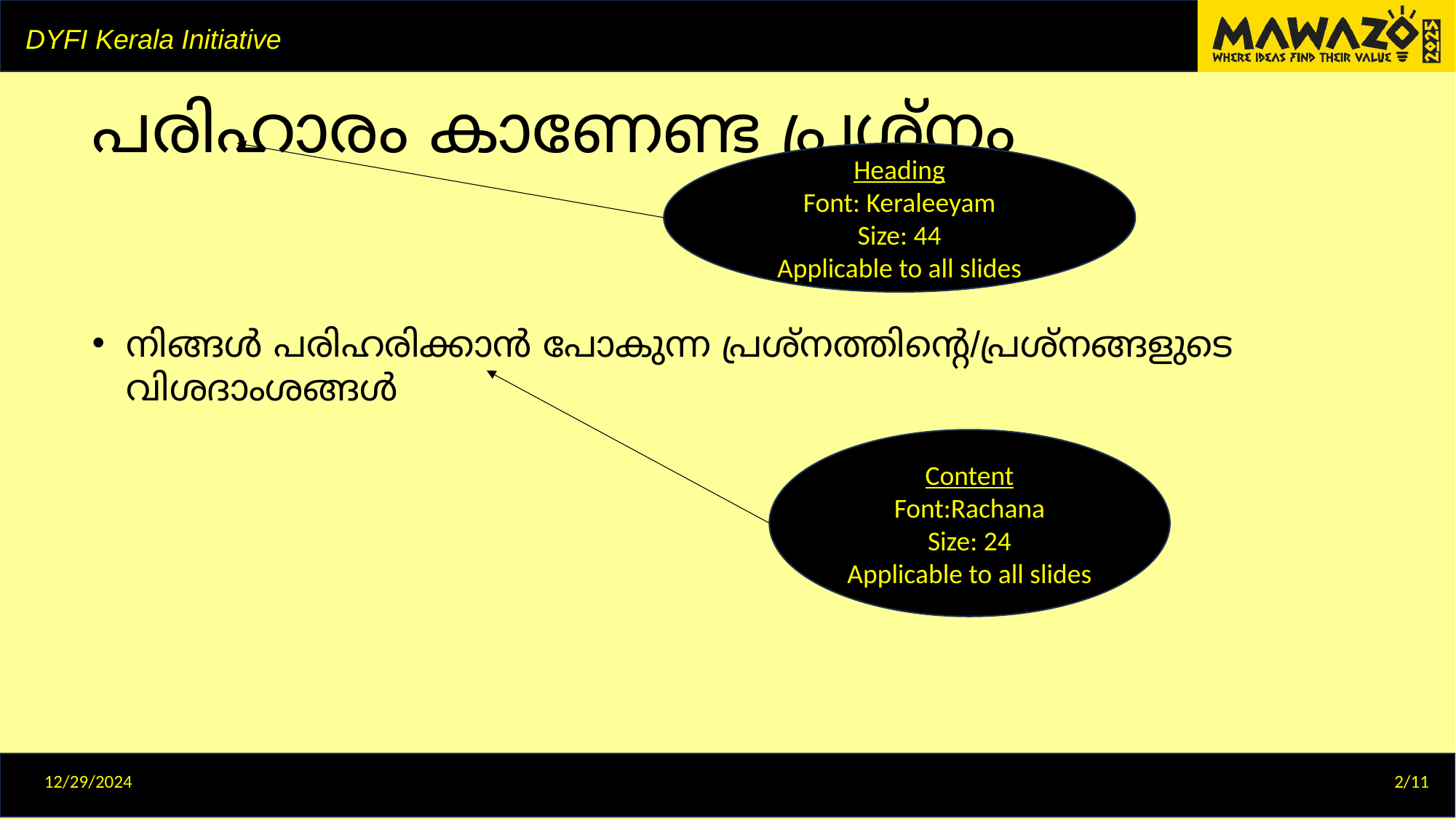

# പരിഹാരം കാണേണ്ട പ്രശ്നം
Heading
Font: Keraleeyam
Size: 44
Applicable to all slides
നിങ്ങൾ പരിഹരിക്കാൻ പോകുന്ന പ്രശ്നത്തിന്റെ/പ്രശ്നങ്ങളുടെ വിശദാംശങ്ങൾ
Content
Font:Rachana
Size: 24
Applicable to all slides
12/29/2024
2/11